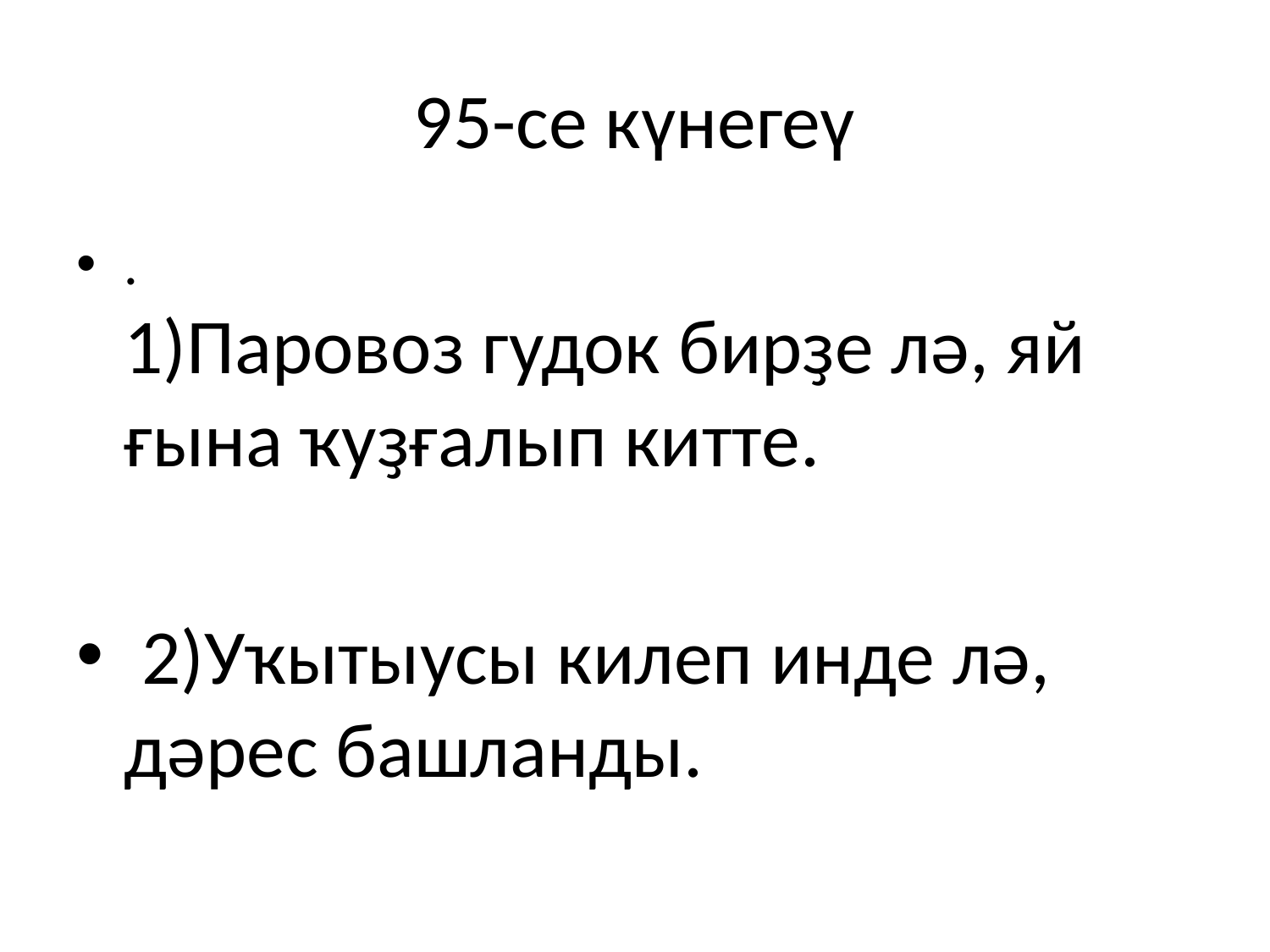

# 95-се күнегеү
.
1)Паровоз гудок бирҙе лә, яй ғына ҡуҙғалып китте.

 2)Уҡытыусы килеп инде лә, дәрес башланды.